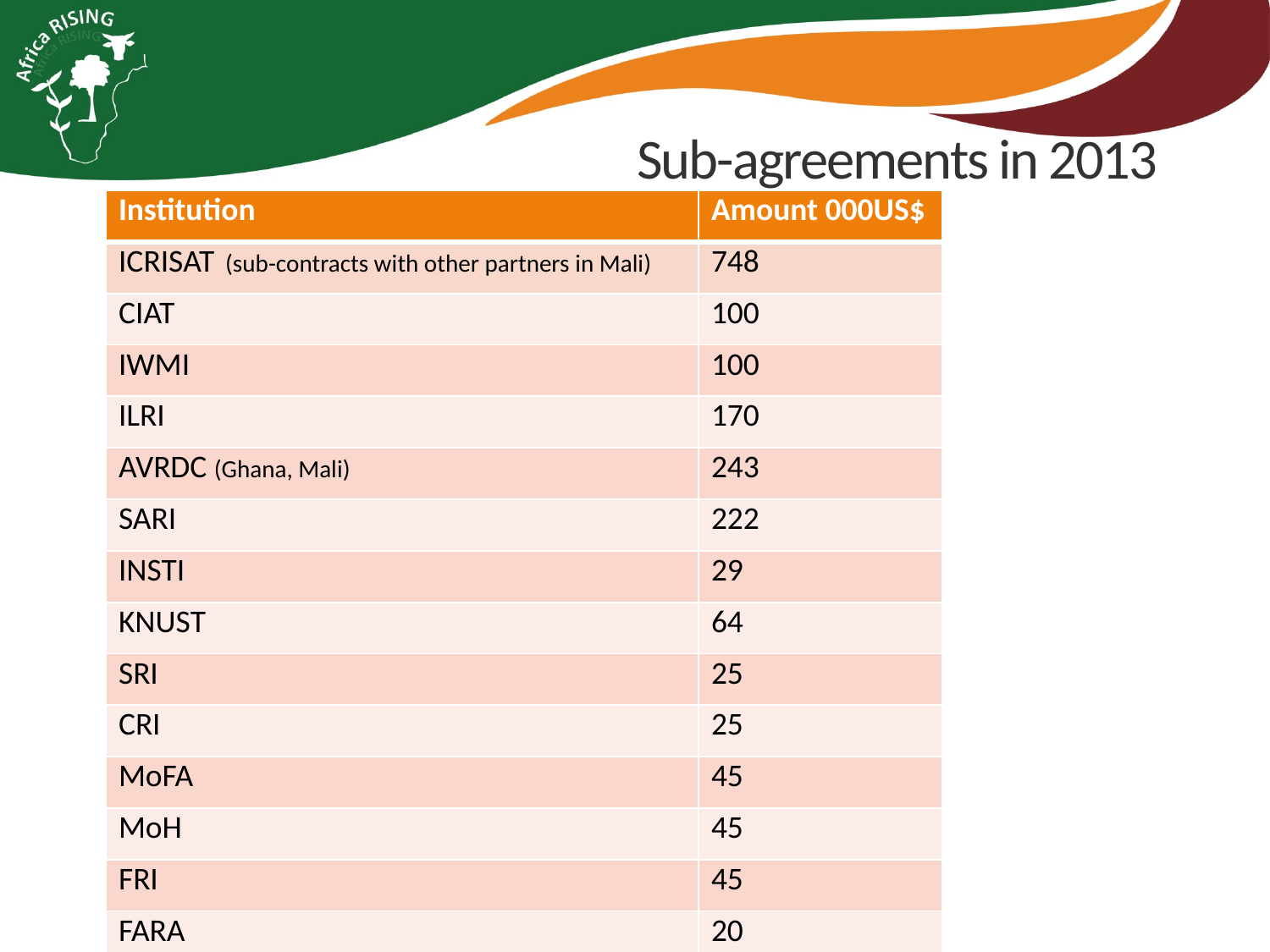

# Sub-agreements in 2013
| Institution | Amount 000US$ |
| --- | --- |
| ICRISAT (sub-contracts with other partners in Mali) | 748 |
| CIAT | 100 |
| IWMI | 100 |
| ILRI | 170 |
| AVRDC (Ghana, Mali) | 243 |
| SARI | 222 |
| INSTI | 29 |
| KNUST | 64 |
| SRI | 25 |
| CRI | 25 |
| MoFA | 45 |
| MoH | 45 |
| FRI | 45 |
| FARA | 20 |